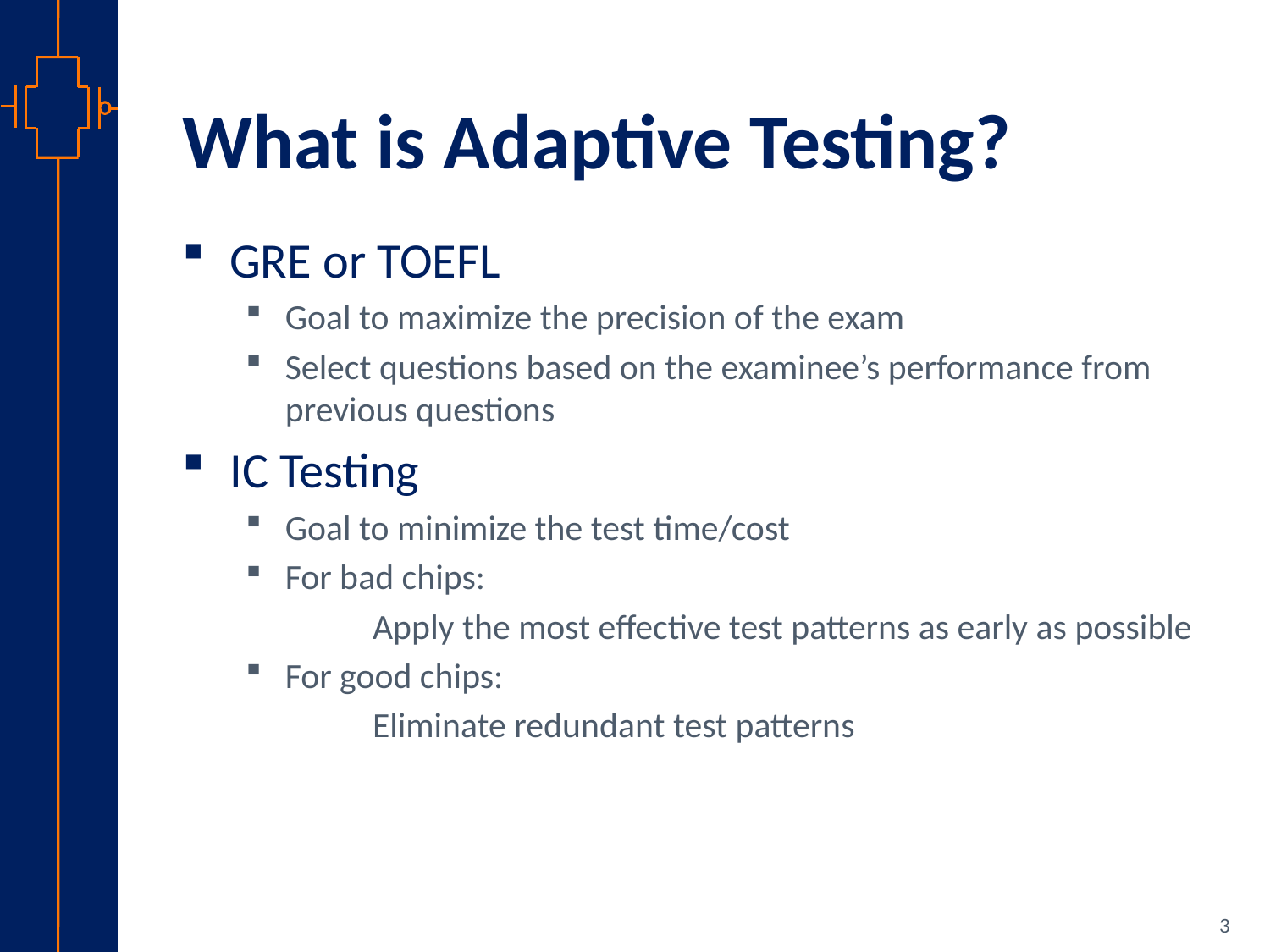

# What is Adaptive Testing?
GRE or TOEFL
Goal to maximize the precision of the exam
Select questions based on the examinee’s performance from previous questions
IC Testing
Goal to minimize the test time/cost
For bad chips:
	Apply the most effective test patterns as early as possible
For good chips:
	Eliminate redundant test patterns
3